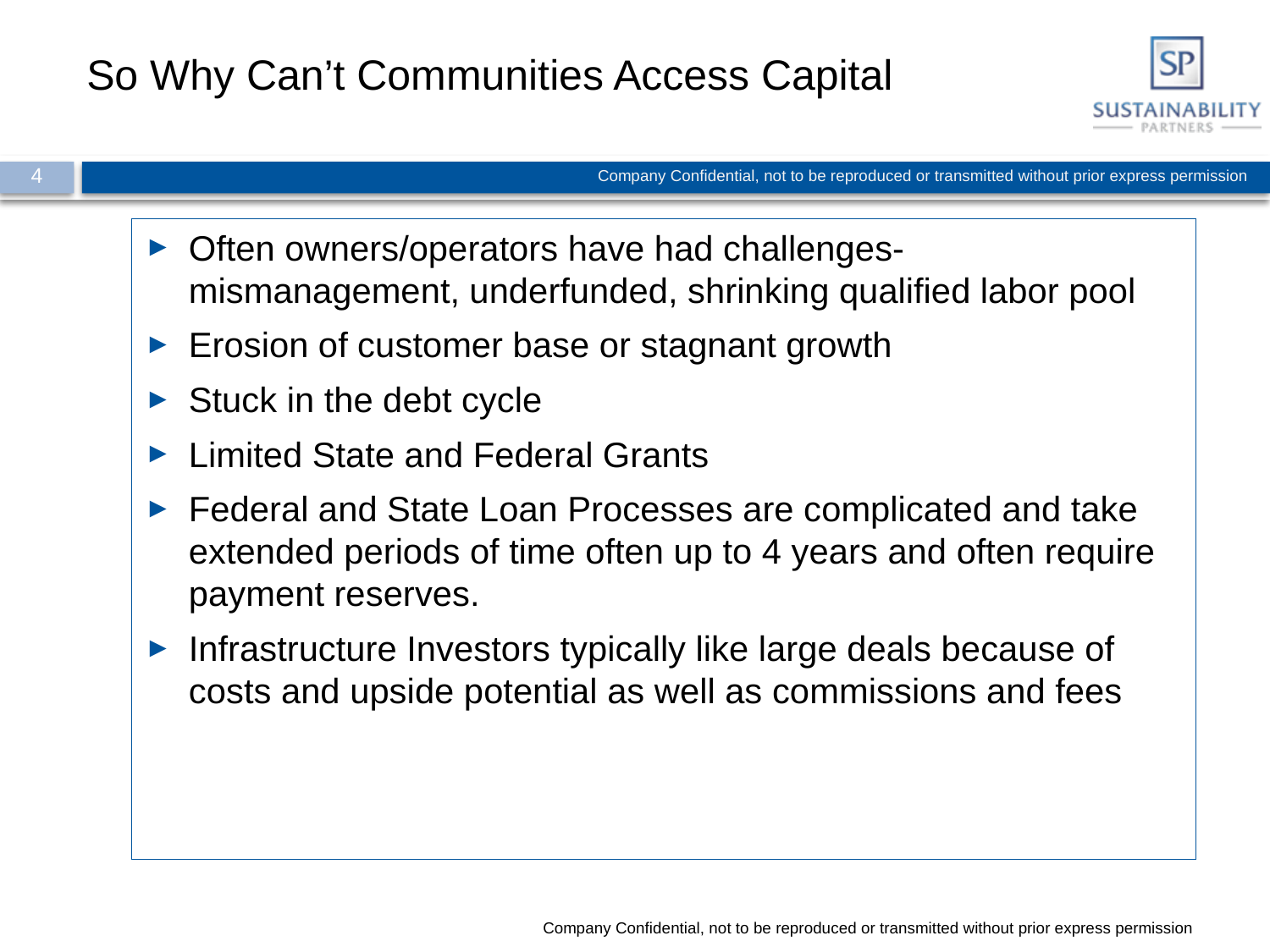

# So Why Can’t Communities Access Capital
4
Often owners/operators have had challenges- mismanagement, underfunded, shrinking qualified labor pool
Erosion of customer base or stagnant growth
Stuck in the debt cycle
Limited State and Federal Grants
Federal and State Loan Processes are complicated and take extended periods of time often up to 4 years and often require payment reserves.
Infrastructure Investors typically like large deals because of costs and upside potential as well as commissions and fees